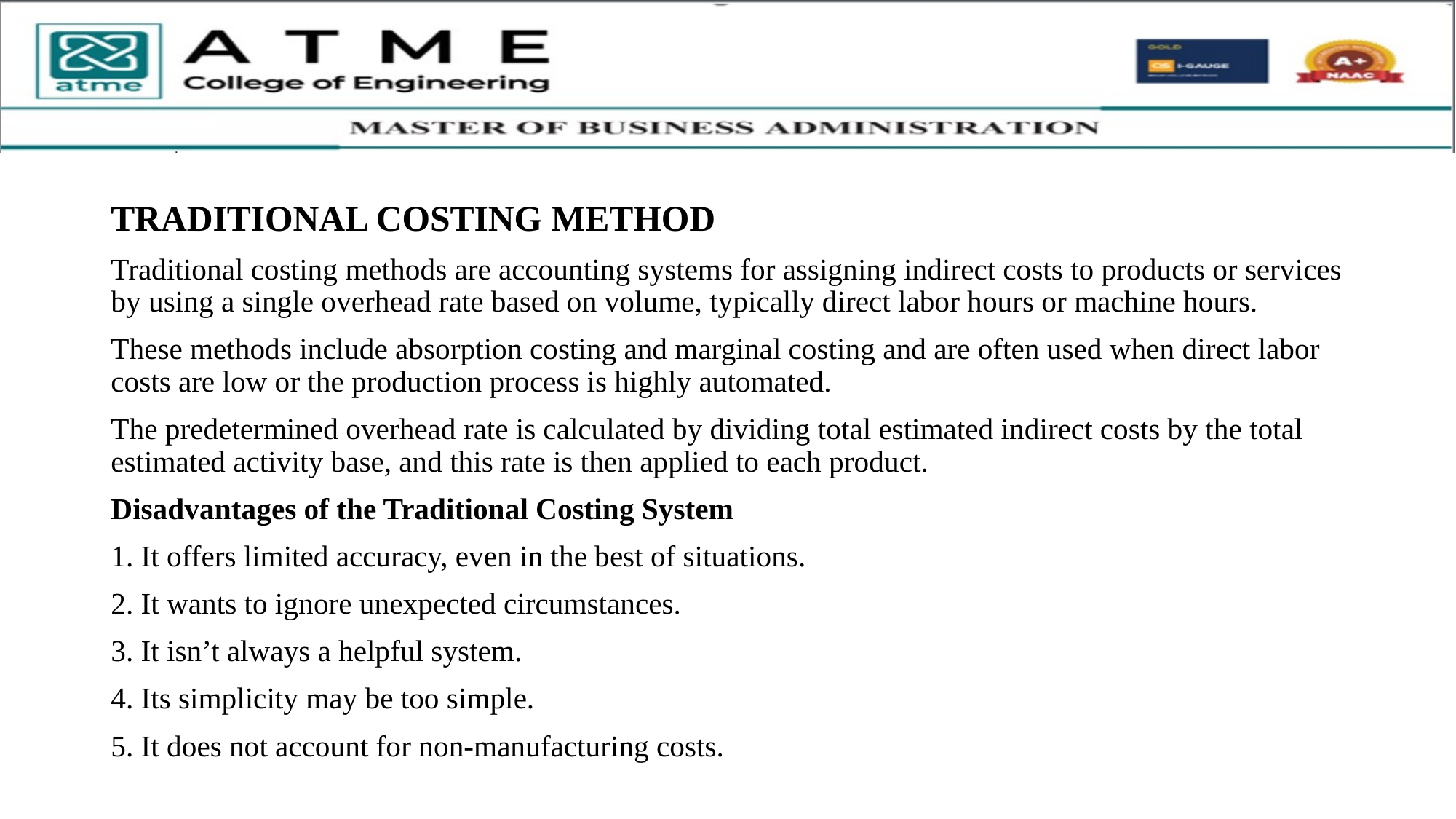

TRADITIONAL COSTING METHOD
Traditional costing methods are accounting systems for assigning indirect costs to products or services by using a single overhead rate based on volume, typically direct labor hours or machine hours.
These methods include absorption costing and marginal costing and are often used when direct labor costs are low or the production process is highly automated.
The predetermined overhead rate is calculated by dividing total estimated indirect costs by the total estimated activity base, and this rate is then applied to each product.
Disadvantages of the Traditional Costing System
1. It offers limited accuracy, even in the best of situations.
2. It wants to ignore unexpected circumstances.
3. It isn’t always a helpful system.
4. Its simplicity may be too simple.
5. It does not account for non-manufacturing costs.